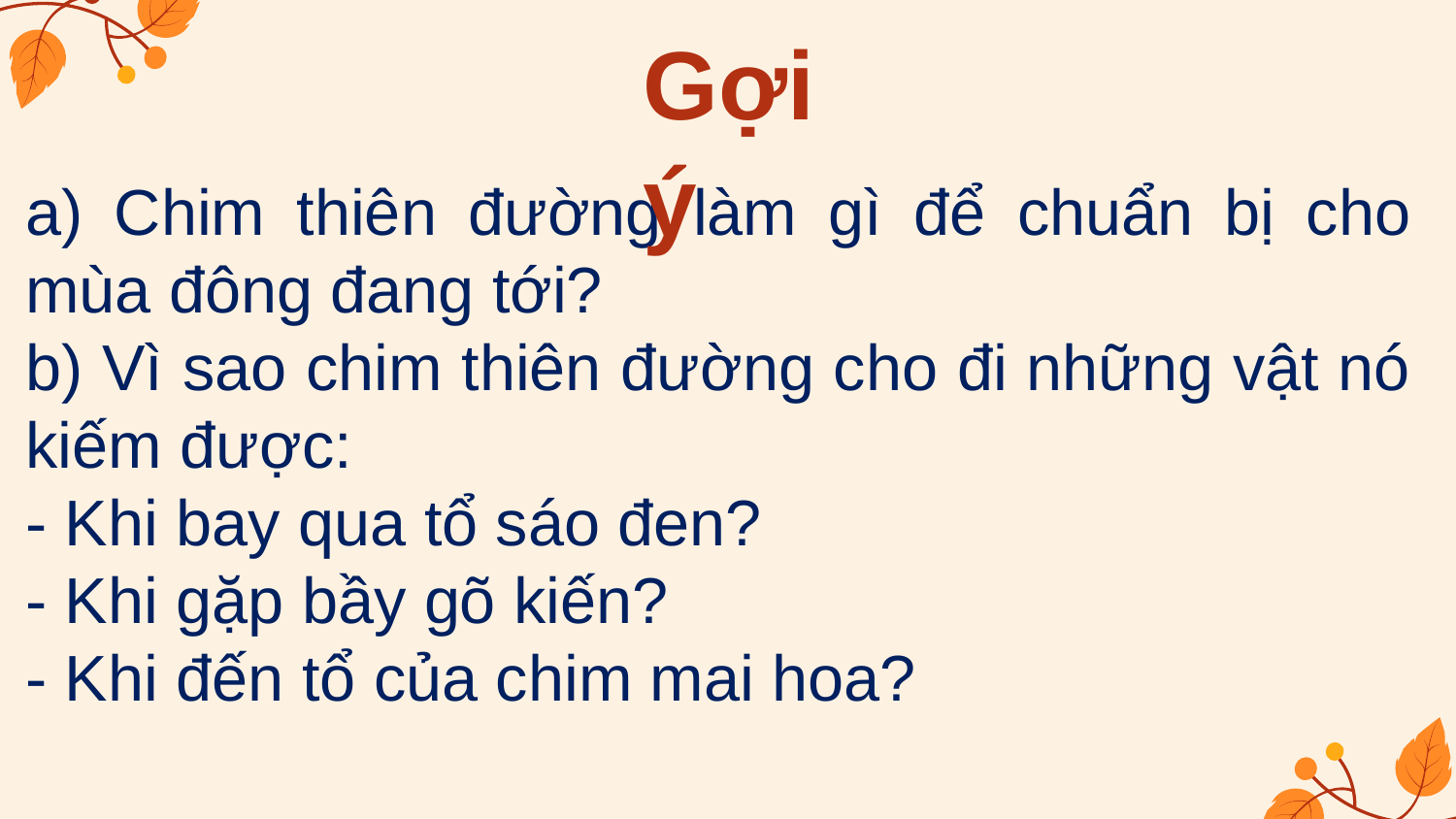

Gợi ý
a) Chim thiên đường làm gì để chuẩn bị cho mùa đông đang tới?
b) Vì sao chim thiên đường cho đi những vật nó kiếm được:
- Khi bay qua tổ sáo đen?
- Khi gặp bầy gõ kiến?
- Khi đến tổ của chim mai hoa?